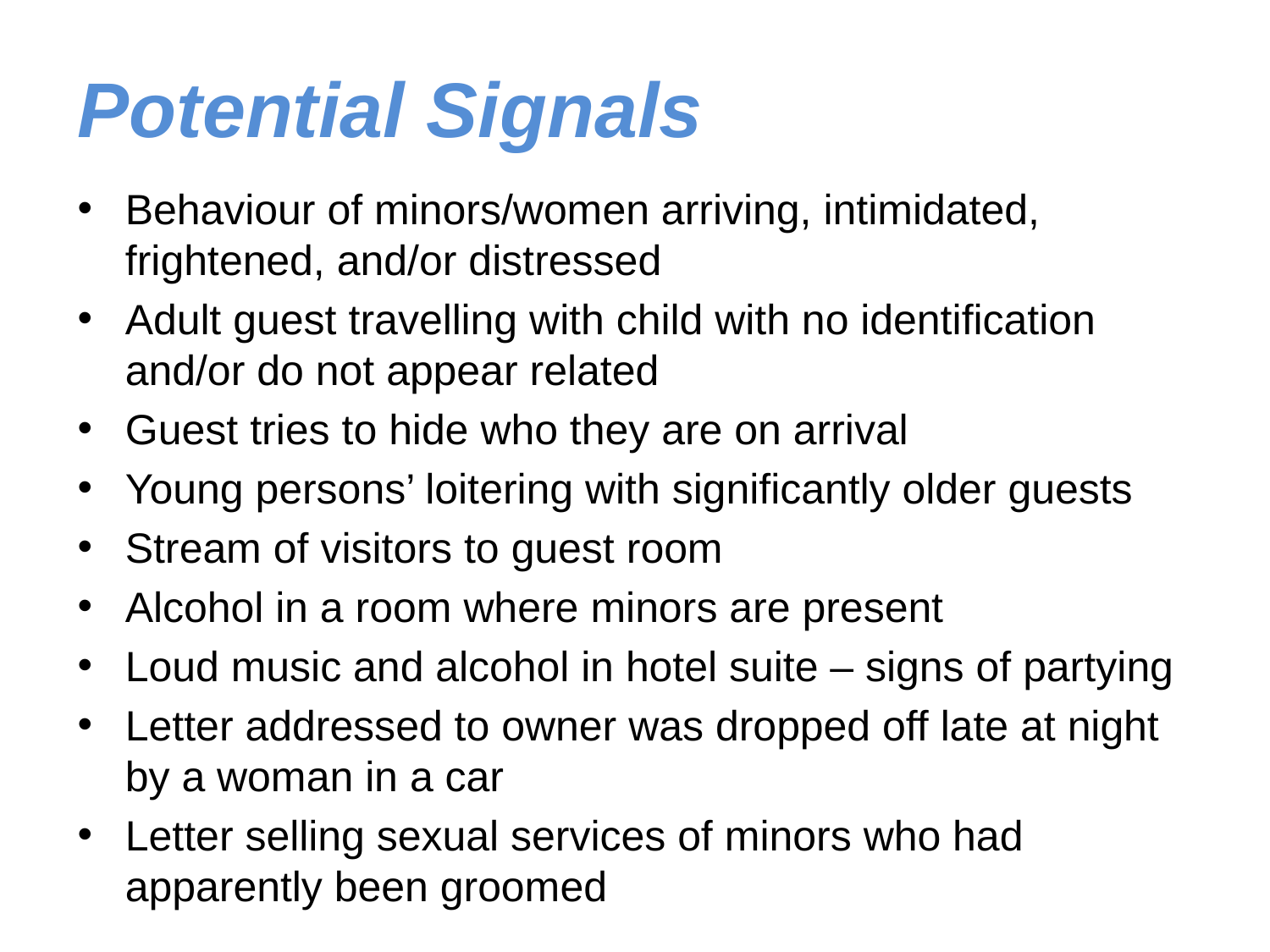

# Potential Signals
Behaviour of minors/women arriving, intimidated, frightened, and/or distressed
Adult guest travelling with child with no identification and/or do not appear related
Guest tries to hide who they are on arrival
Young persons’ loitering with significantly older guests
Stream of visitors to guest room
Alcohol in a room where minors are present
Loud music and alcohol in hotel suite – signs of partying
Letter addressed to owner was dropped off late at night by a woman in a car
Letter selling sexual services of minors who had apparently been groomed